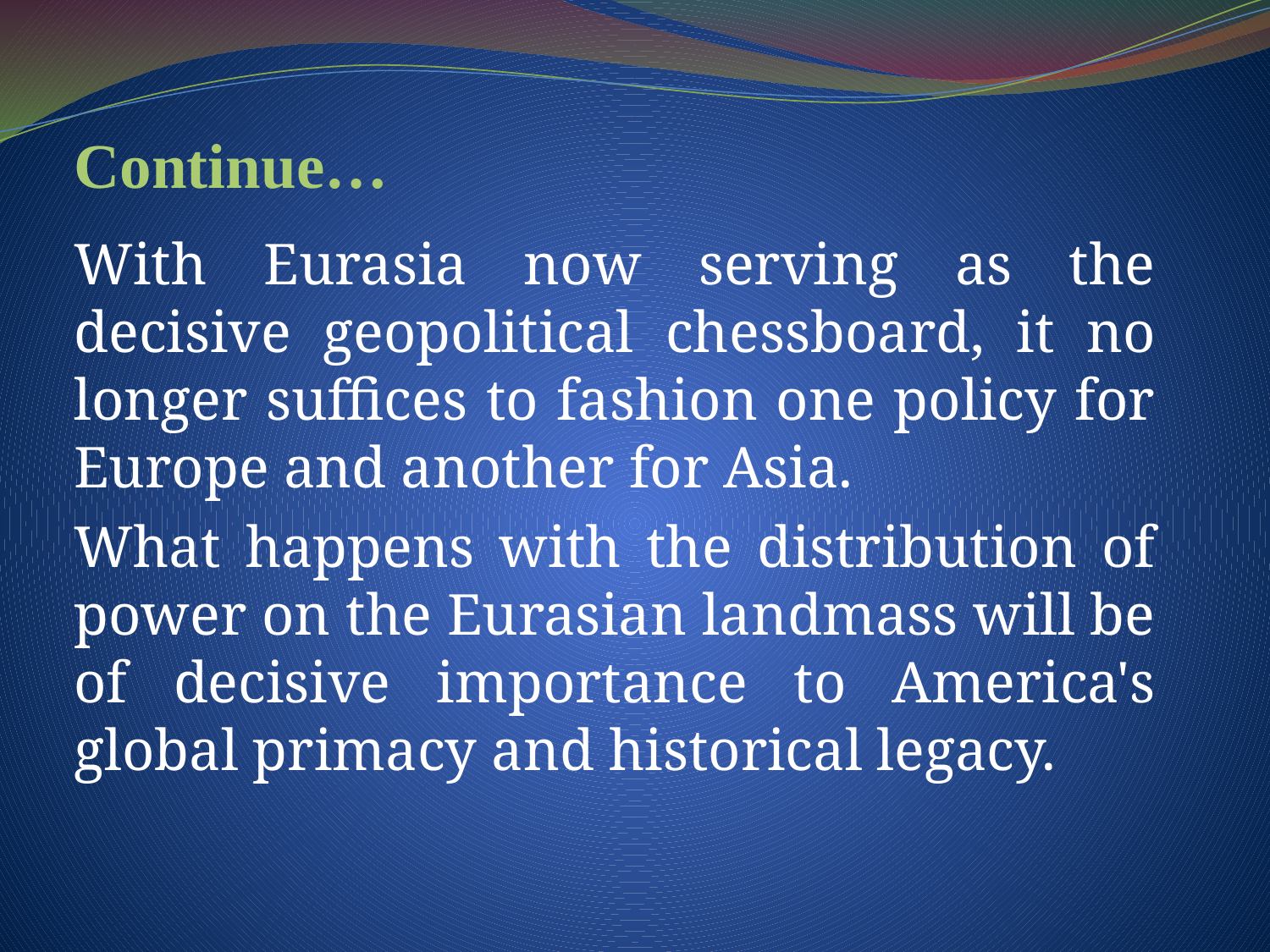

# Continue…
With Eurasia now serving as the decisive geopolitical chessboard, it no longer suffices to fashion one policy for Europe and another for Asia.
What happens with the distribution of power on the Eurasian landmass will be of decisive importance to America's global primacy and historical legacy.